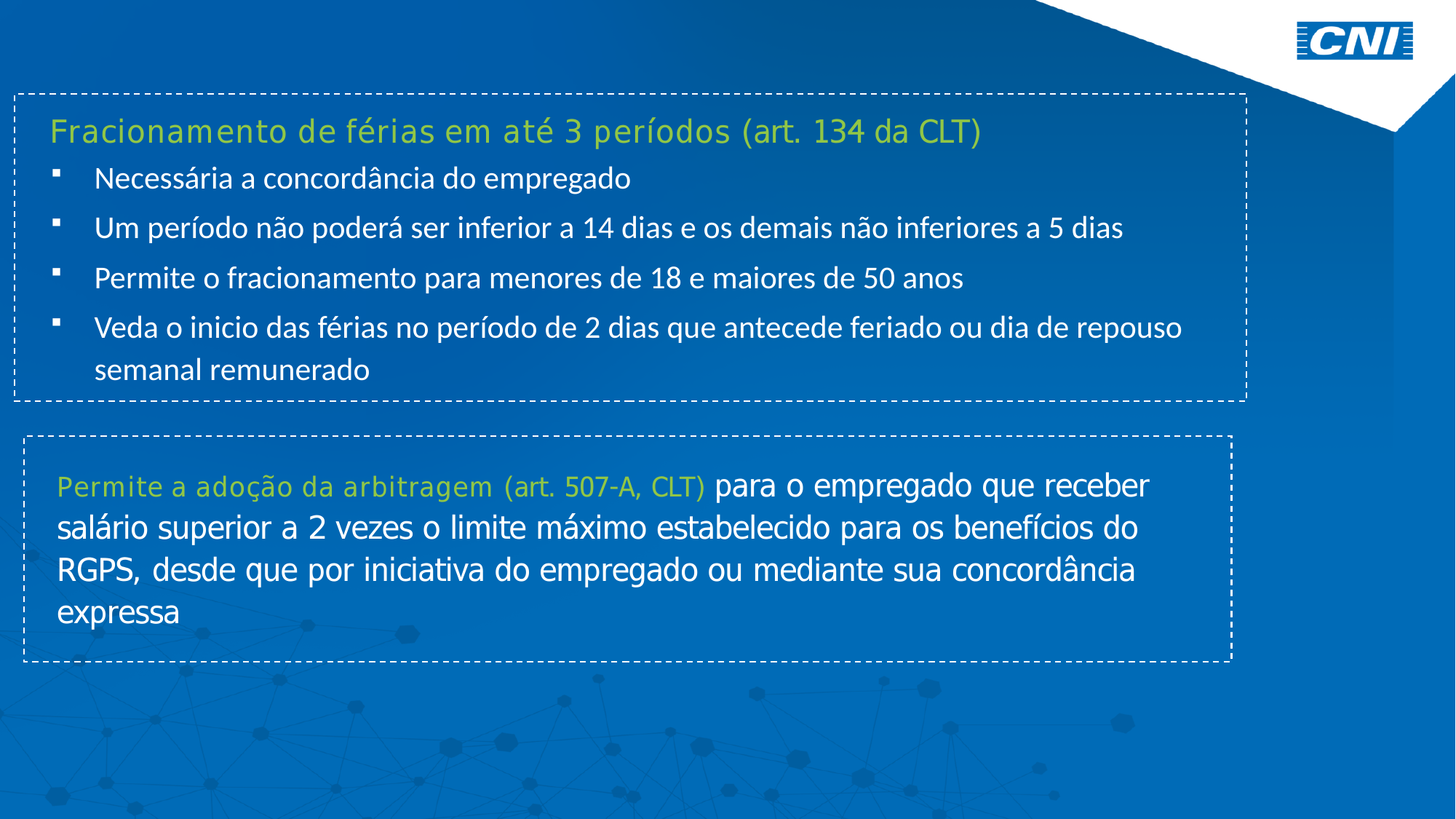

Fracionamento de férias em até 3 períodos (art. 134 da CLT)
Necessária a concordância do empregado
Um período não poderá ser inferior a 14 dias e os demais não inferiores a 5 dias
Permite o fracionamento para menores de 18 e maiores de 50 anos
Veda o inicio das férias no período de 2 dias que antecede feriado ou dia de repouso semanal remunerado

Permite a adoção da arbitragem (art. 507-A, CLT) para o empregado que receber salário superior a 2 vezes o limite máximo estabelecido para os benefícios do RGPS, desde que por iniciativa do empregado ou mediante sua concordância expressa